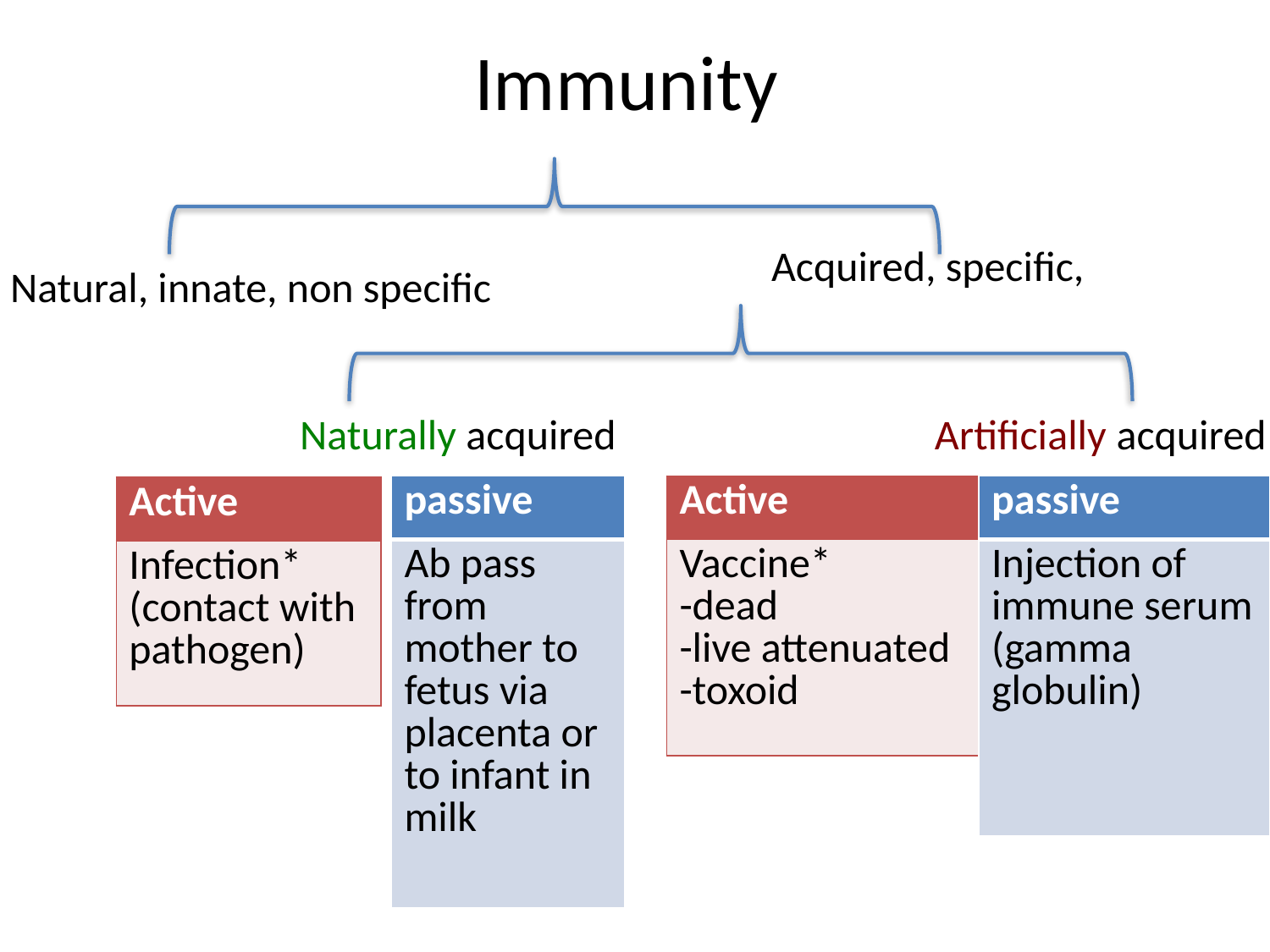

Immunity

Acquired, specific,
Natural, innate, non specific
Naturally acquired
Artificially acquired
| passive |
| --- |
| Ab pass from mother to fetus via placenta or to infant in milk |
| Active |
| --- |
| Vaccine\* -dead -live attenuated -toxoid |
| passive |
| --- |
| Injection of immune serum (gamma globulin) |
| Active |
| --- |
| Infection\* (contact with pathogen) |